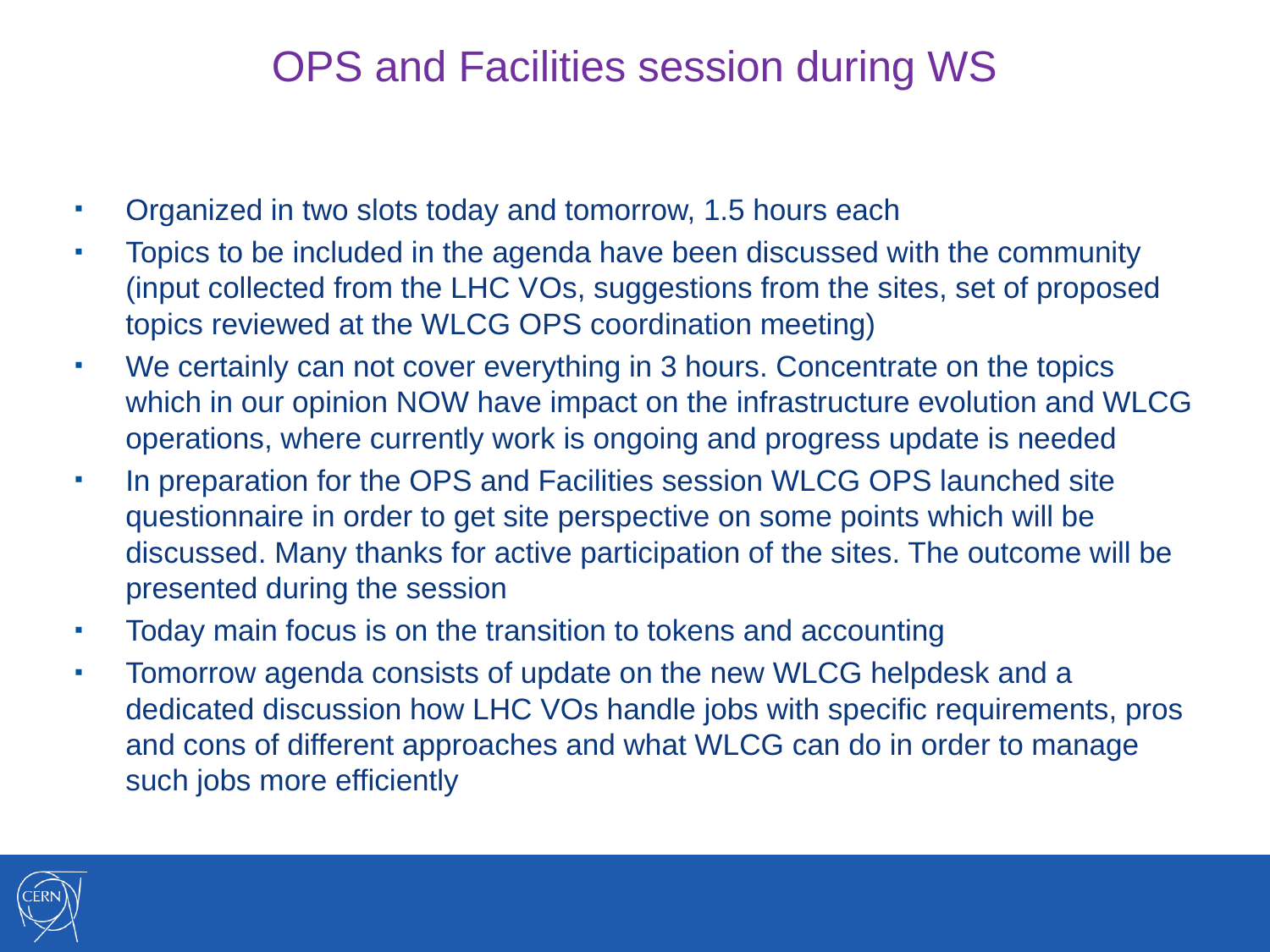

# OPS and Facilities session during WS
Organized in two slots today and tomorrow, 1.5 hours each
Topics to be included in the agenda have been discussed with the community (input collected from the LHC VOs, suggestions from the sites, set of proposed topics reviewed at the WLCG OPS coordination meeting)
We certainly can not cover everything in 3 hours. Concentrate on the topics which in our opinion NOW have impact on the infrastructure evolution and WLCG operations, where currently work is ongoing and progress update is needed
In preparation for the OPS and Facilities session WLCG OPS launched site questionnaire in order to get site perspective on some points which will be discussed. Many thanks for active participation of the sites. The outcome will be presented during the session
Today main focus is on the transition to tokens and accounting
Tomorrow agenda consists of update on the new WLCG helpdesk and a dedicated discussion how LHC VOs handle jobs with specific requirements, pros and cons of different approaches and what WLCG can do in order to manage such jobs more efficiently